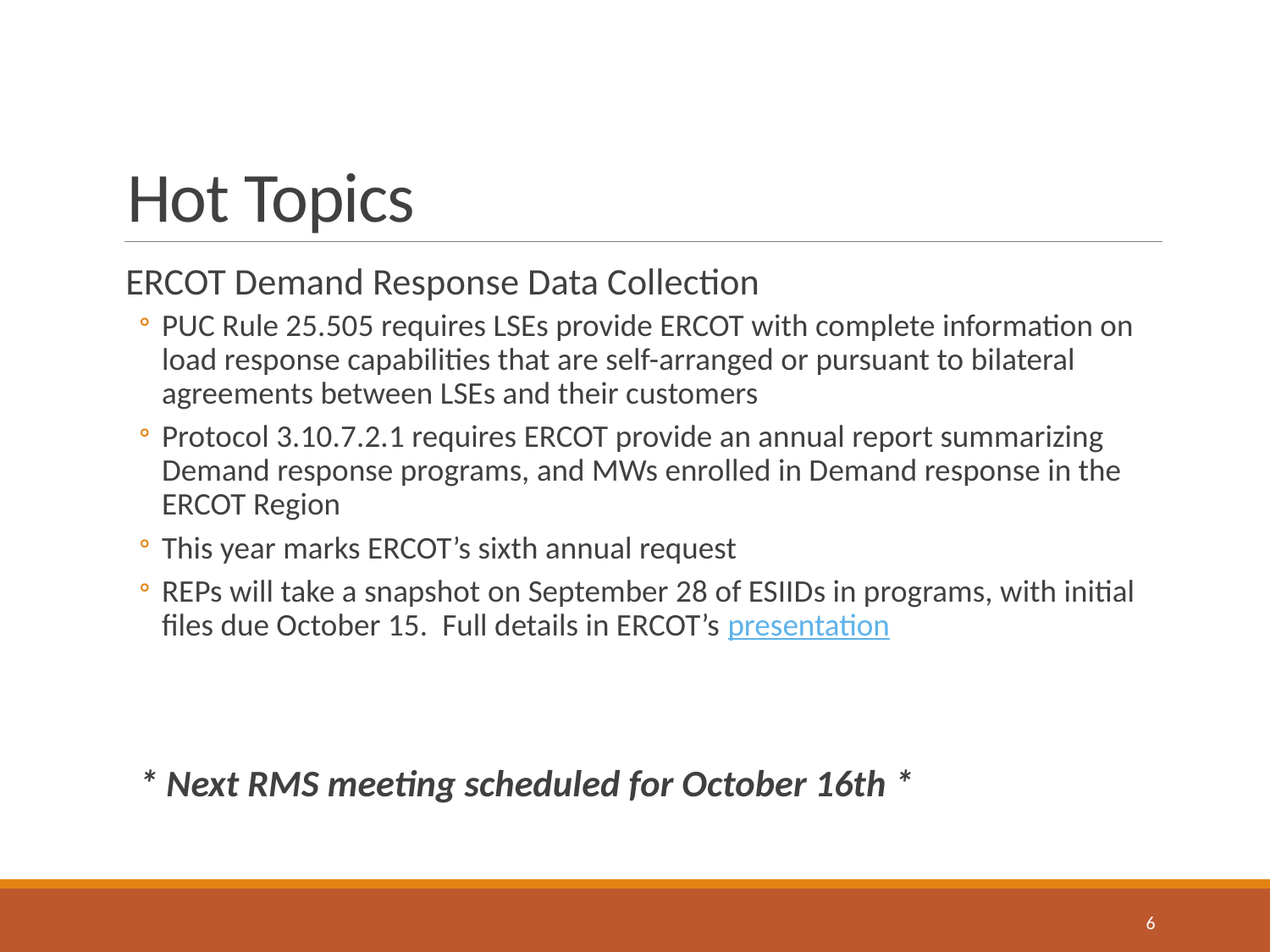

# Hot Topics
ERCOT Demand Response Data Collection
PUC Rule 25.505 requires LSEs provide ERCOT with complete information on load response capabilities that are self-arranged or pursuant to bilateral agreements between LSEs and their customers
Protocol 3.10.7.2.1 requires ERCOT provide an annual report summarizing Demand response programs, and MWs enrolled in Demand response in the ERCOT Region
This year marks ERCOT’s sixth annual request
REPs will take a snapshot on September 28 of ESIIDs in programs, with initial files due October 15.  Full details in ERCOT’s presentation

* Next RMS meeting scheduled for October 16th *
6